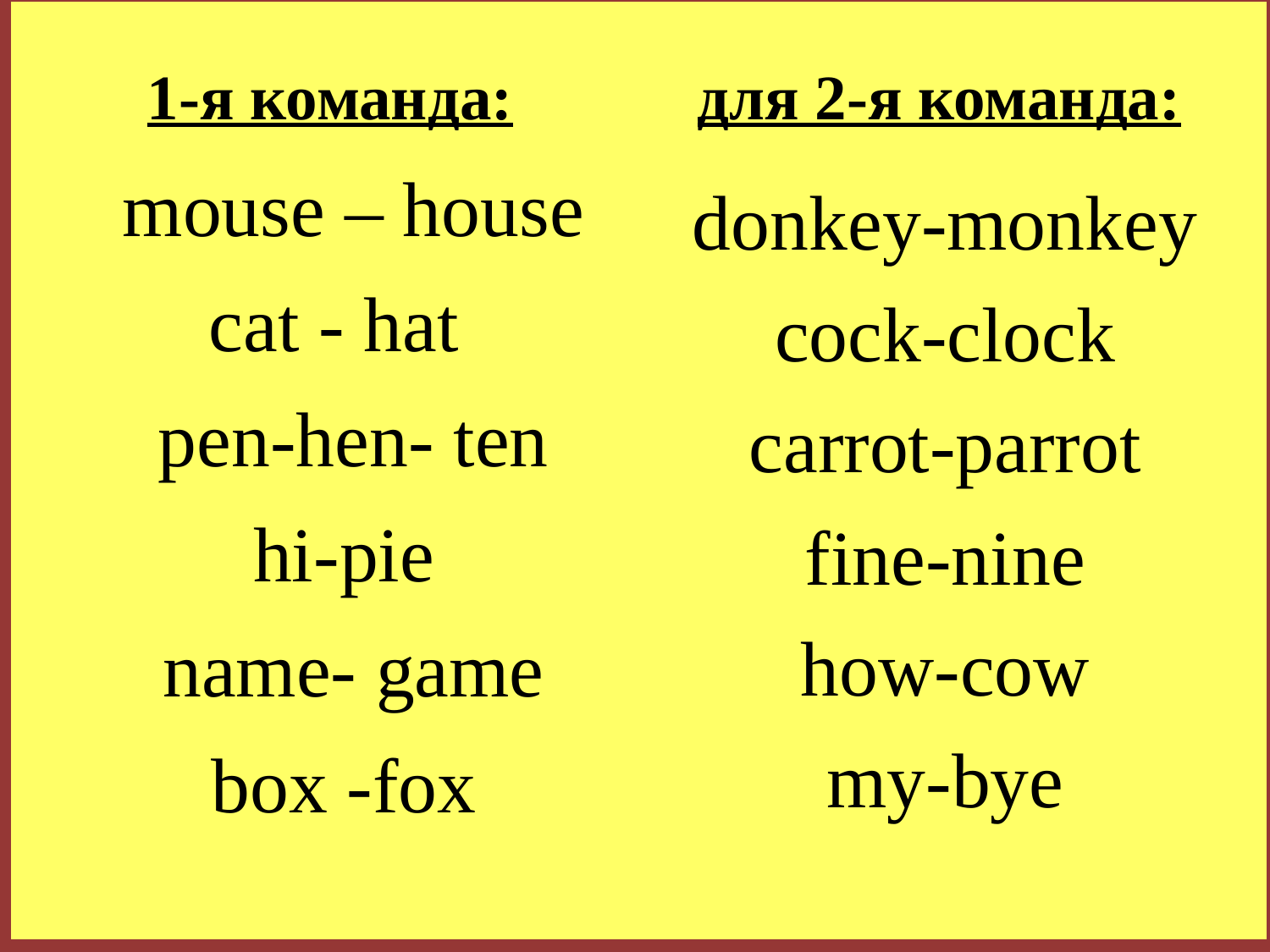

#
1-я команда:
для 2-я команда:
mouse – house
cat - hat
pen-hen- ten
hi-pie
name- game
box -fox

donkey-monkey
cock-clock
carrot-parrot
fine-nine
how-cow
my-bye